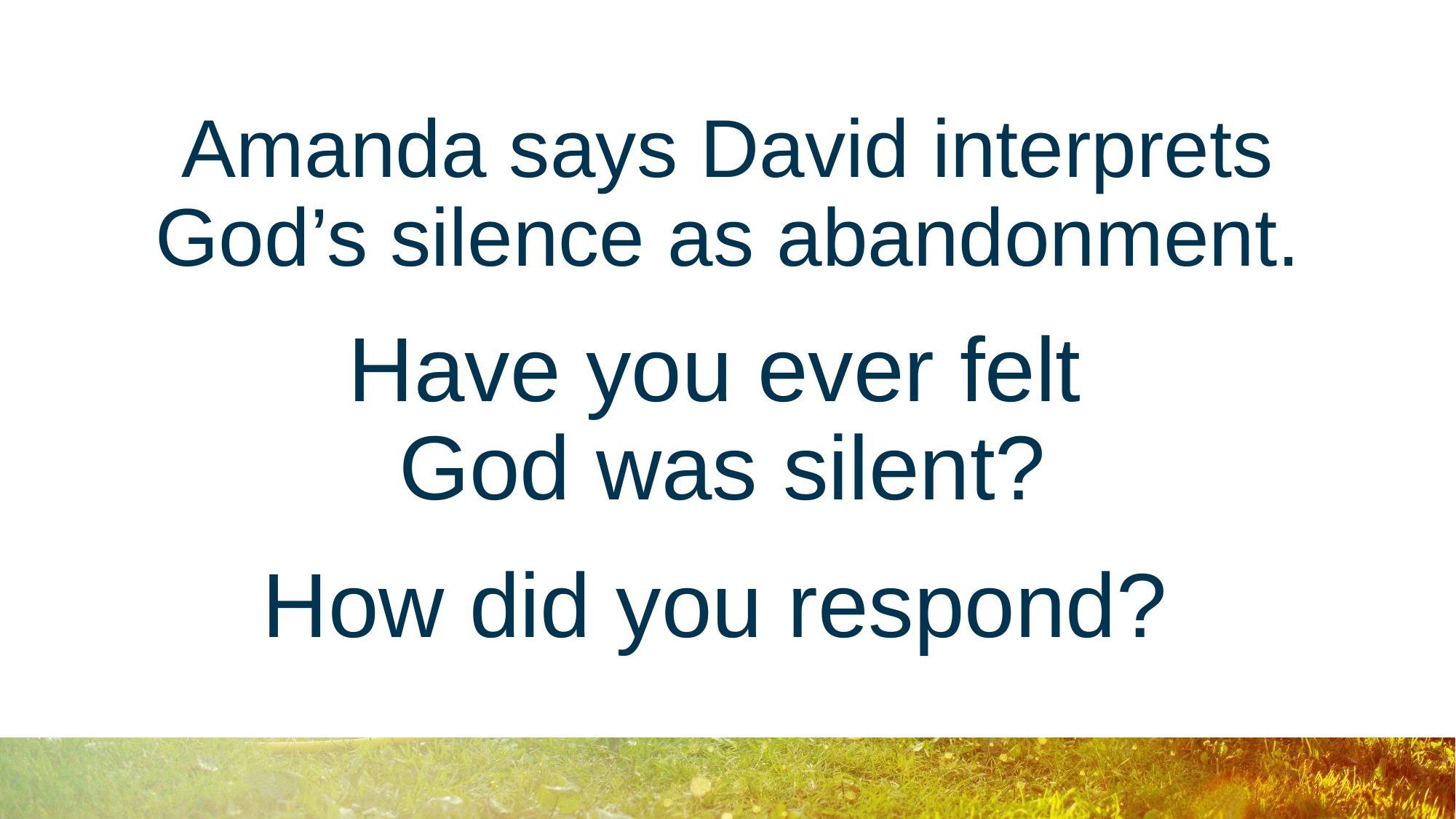

# Amanda says David interprets God’s silence as abandonment. Have you ever felt God was silent? How did you respond?